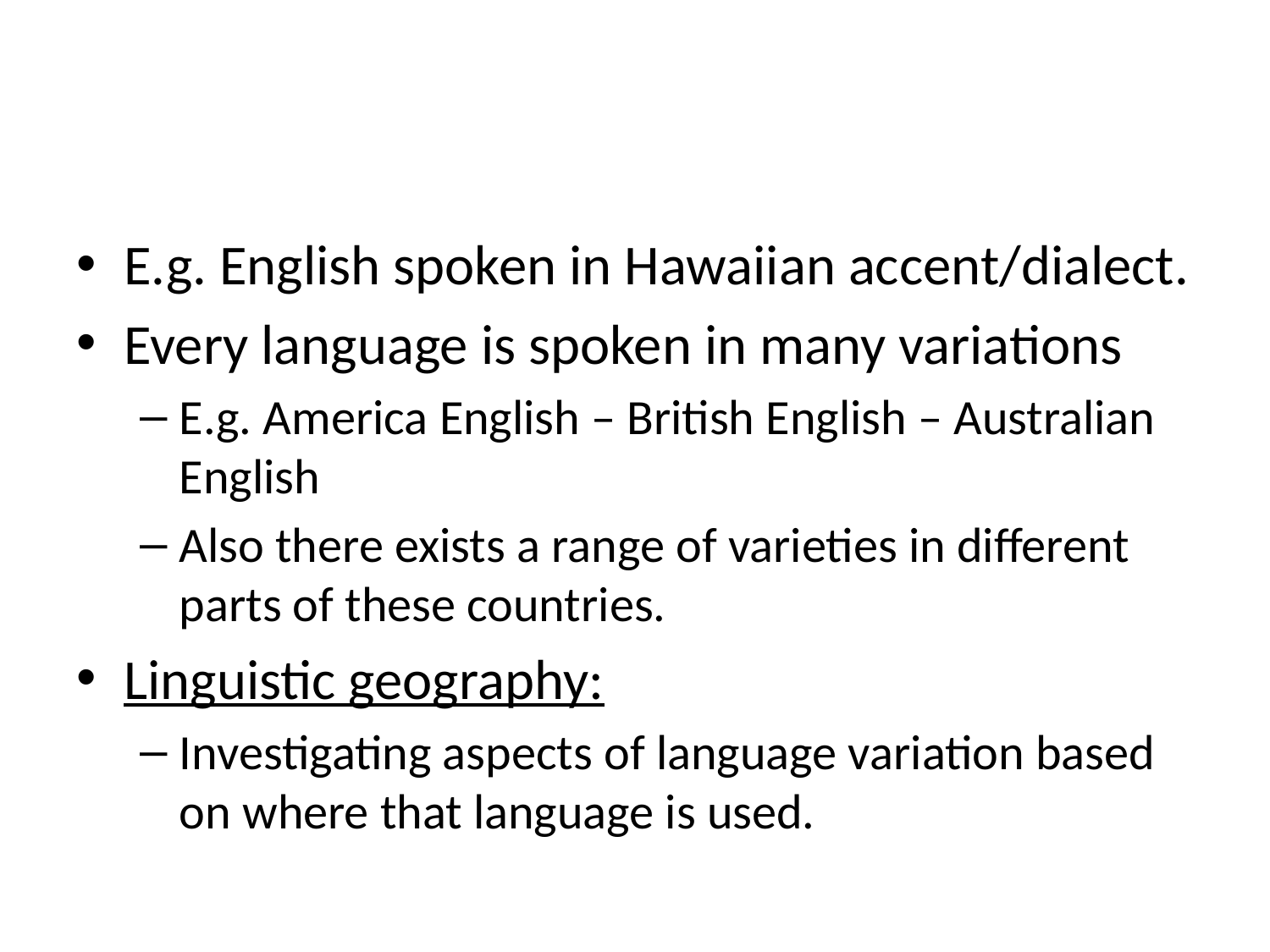

#
E.g. English spoken in Hawaiian accent/dialect.
Every language is spoken in many variations
E.g. America English – British English – Australian English
Also there exists a range of varieties in different parts of these countries.
Linguistic geography:
Investigating aspects of language variation based on where that language is used.